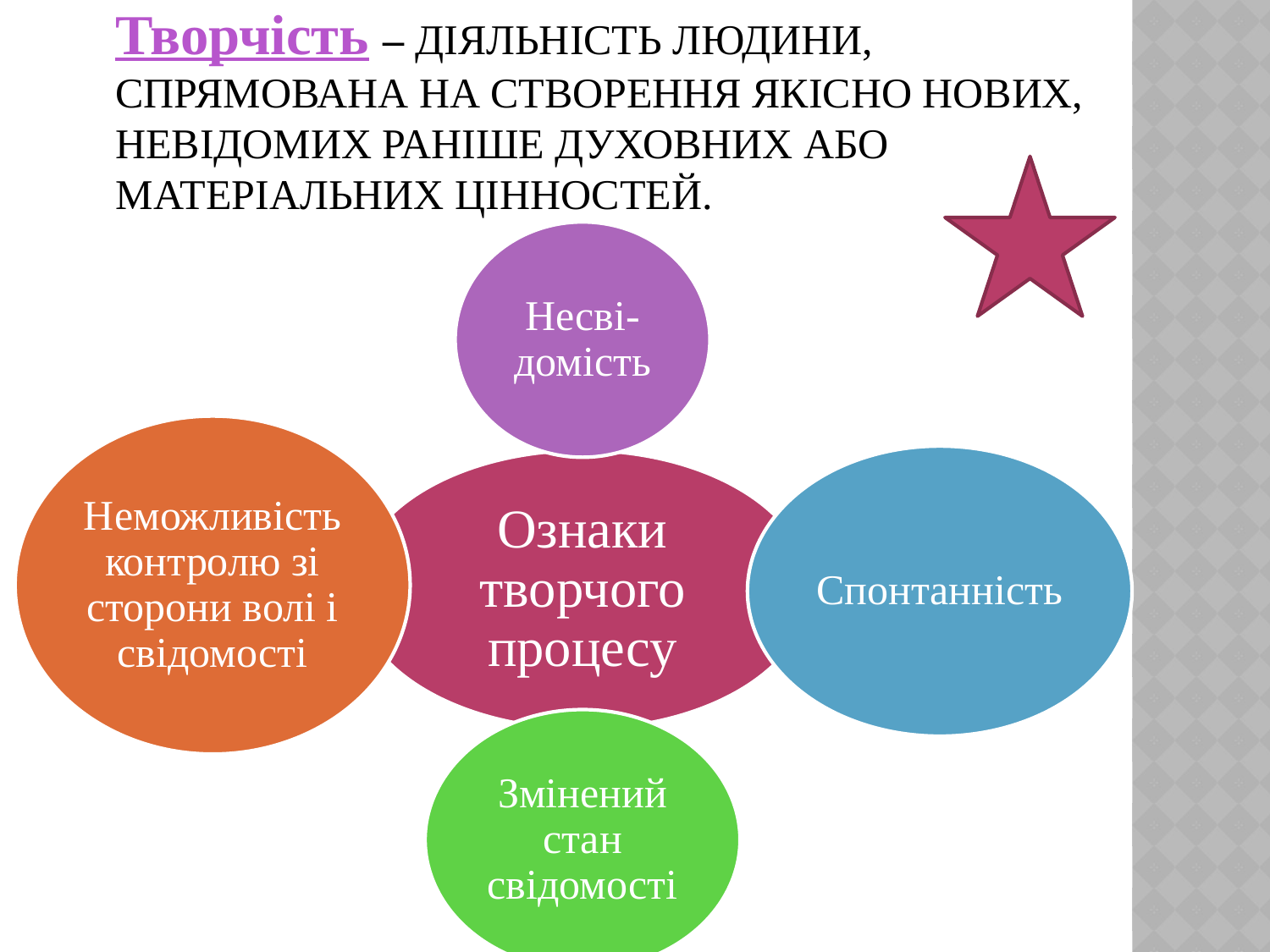

# Творчість – діяльність людини, спрямована на створення якісно нових, невідомих раніше духовних або матеріальних цінностей.

Ознаки творчого процесу

Несві-домість

Спонтанність

Змінений стан свідомості

Неможливість контролю зі сторони волі і свідомості